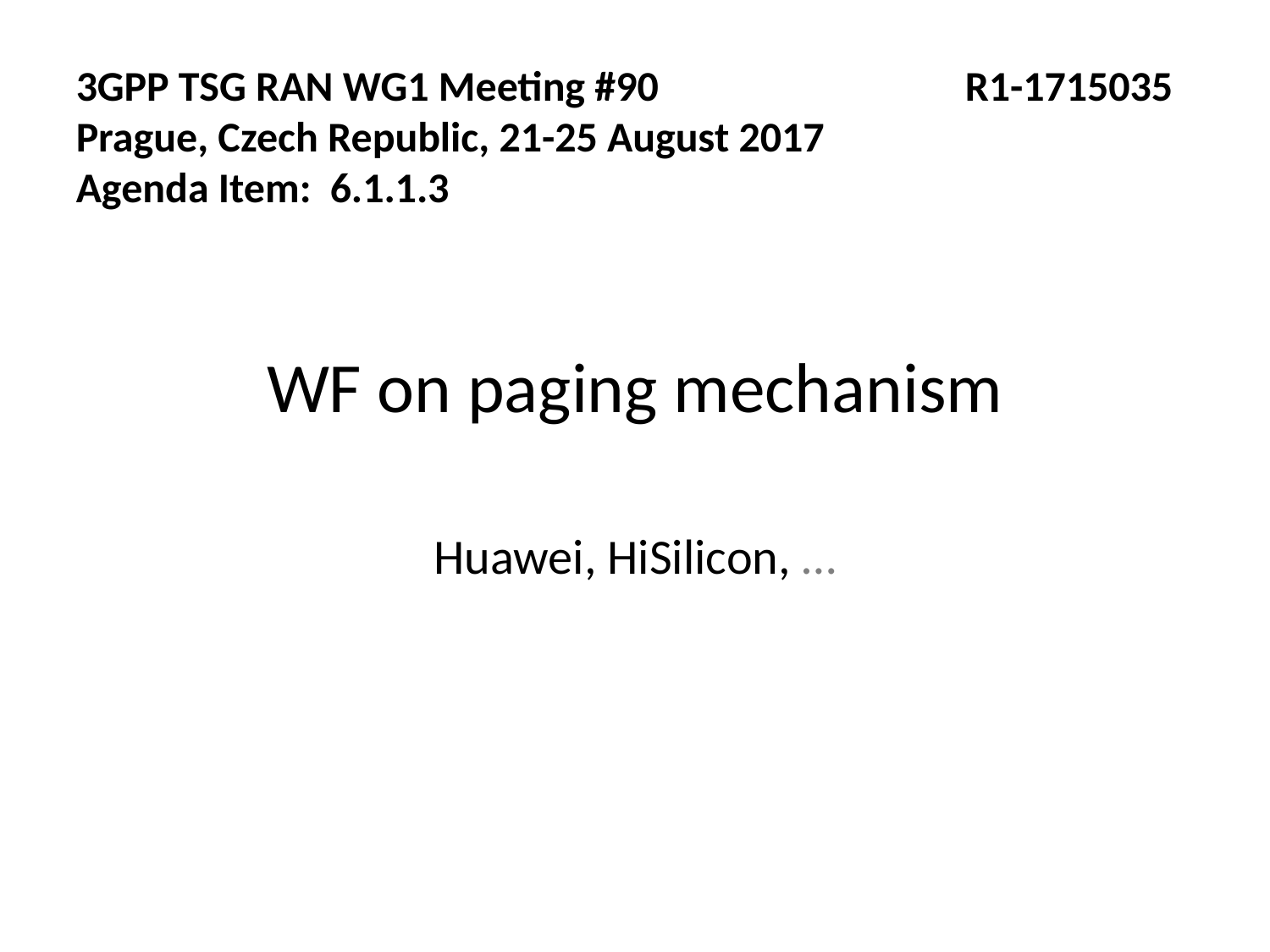

3GPP TSG RAN WG1 Meeting #90			R1-1715035
Prague, Czech Republic, 21-25 August 2017
Agenda Item:	6.1.1.3
WF on paging mechanism
Huawei, HiSilicon, …